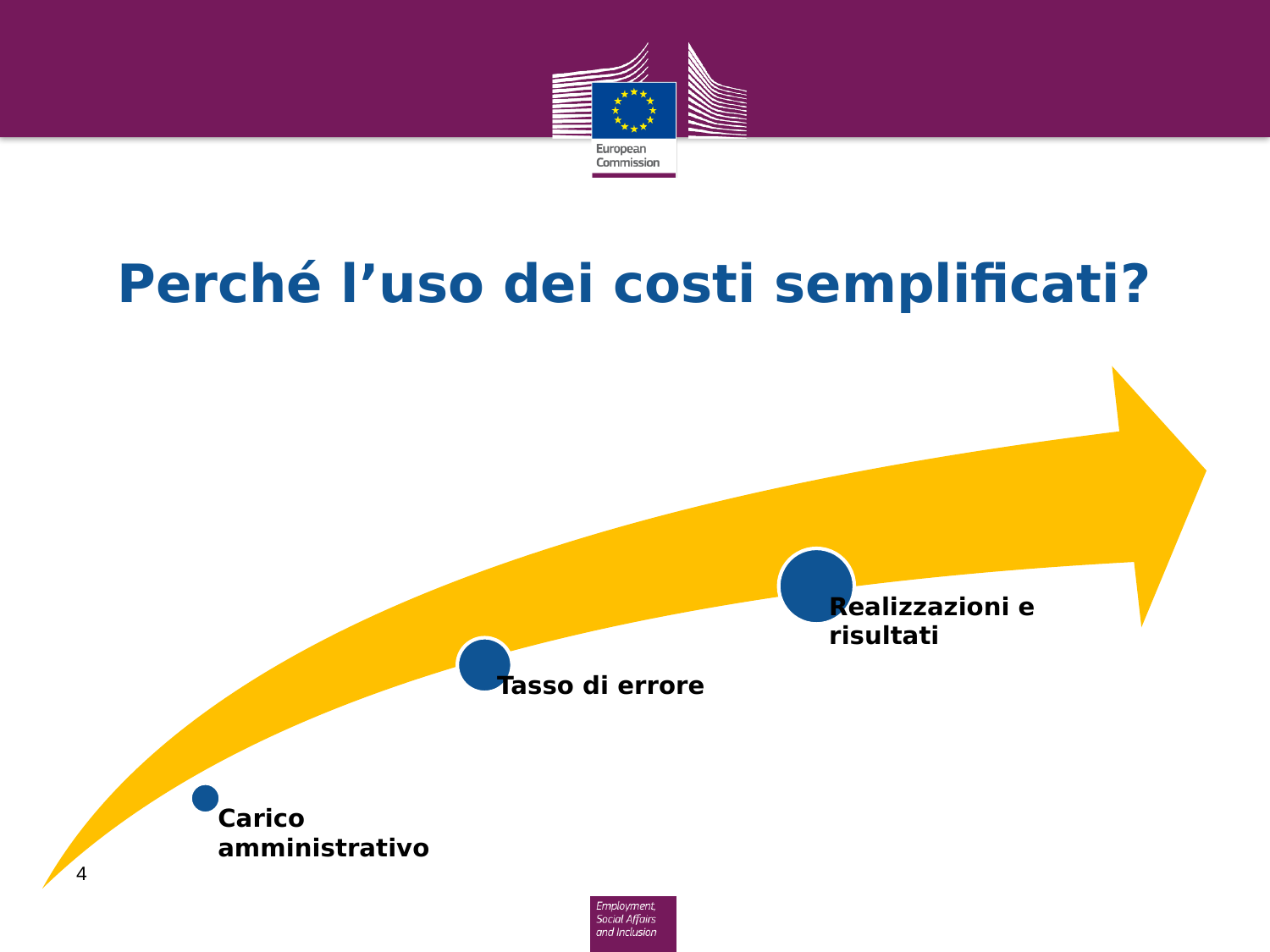

# Perché l’uso dei costi semplificati?
Carico amministrativo
Tasso di errore
Realizzazioni e risultati
4